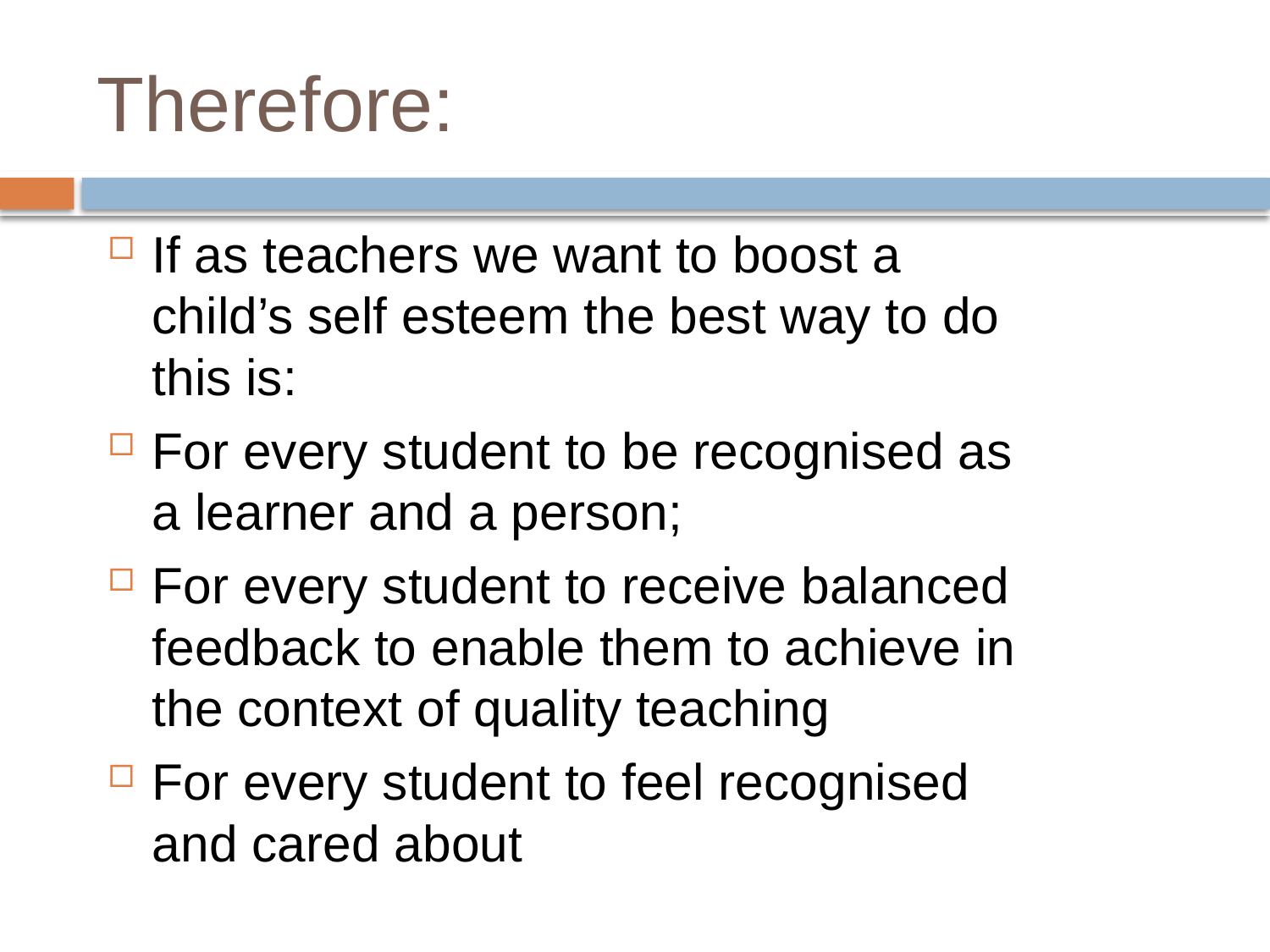

# Therefore:
If as teachers we want to boost a child’s self esteem the best way to do this is:
For every student to be recognised as a learner and a person;
For every student to receive balanced feedback to enable them to achieve in the context of quality teaching
For every student to feel recognised and cared about